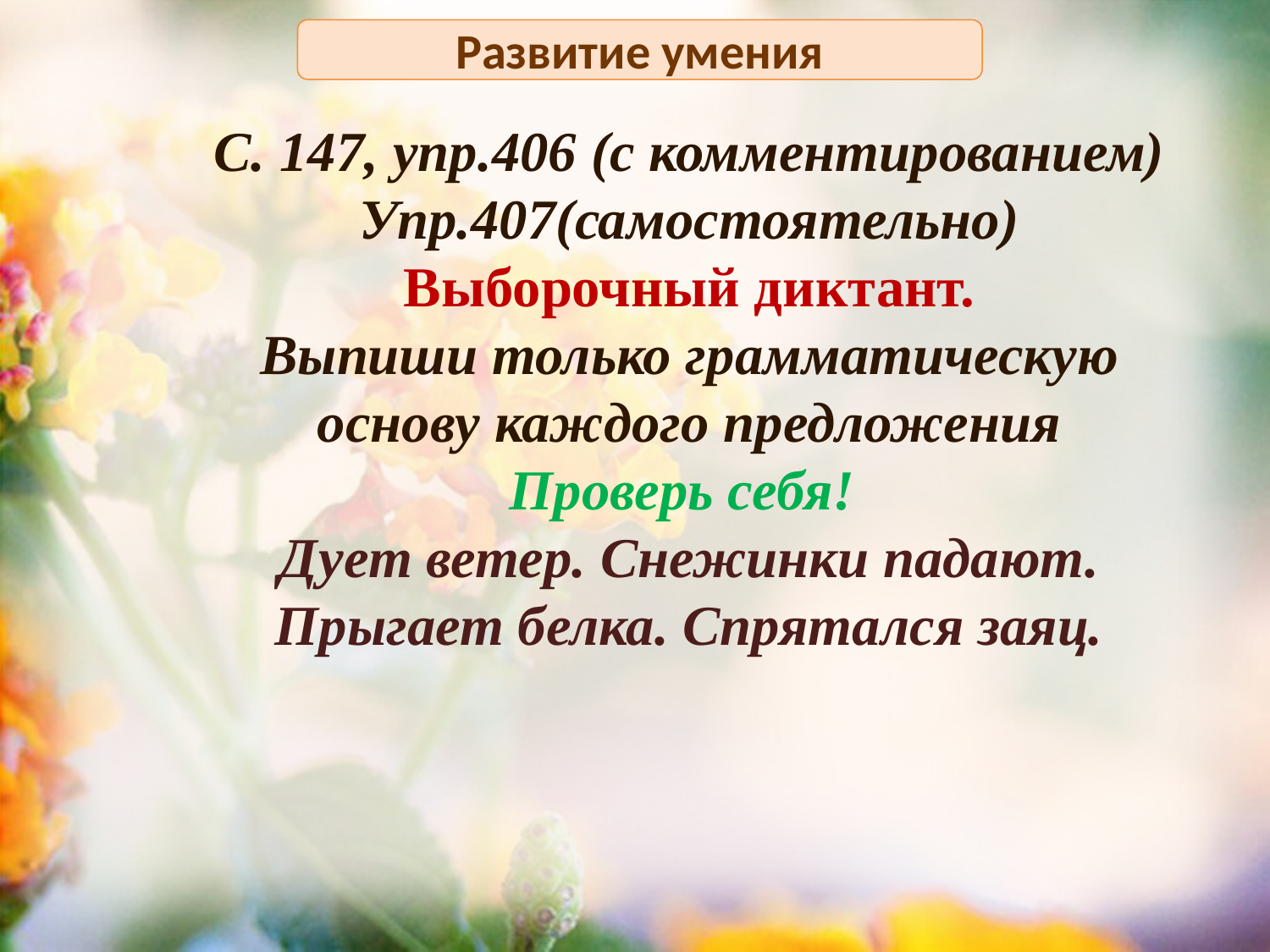

Развитие умения
С. 147, упр.406 (с комментированием)
Упр.407(самостоятельно)
Выборочный диктант.
Выпиши только грамматическую основу каждого предложения
Проверь себя!
Дует ветер. Снежинки падают. Прыгает белка. Спрятался заяц.